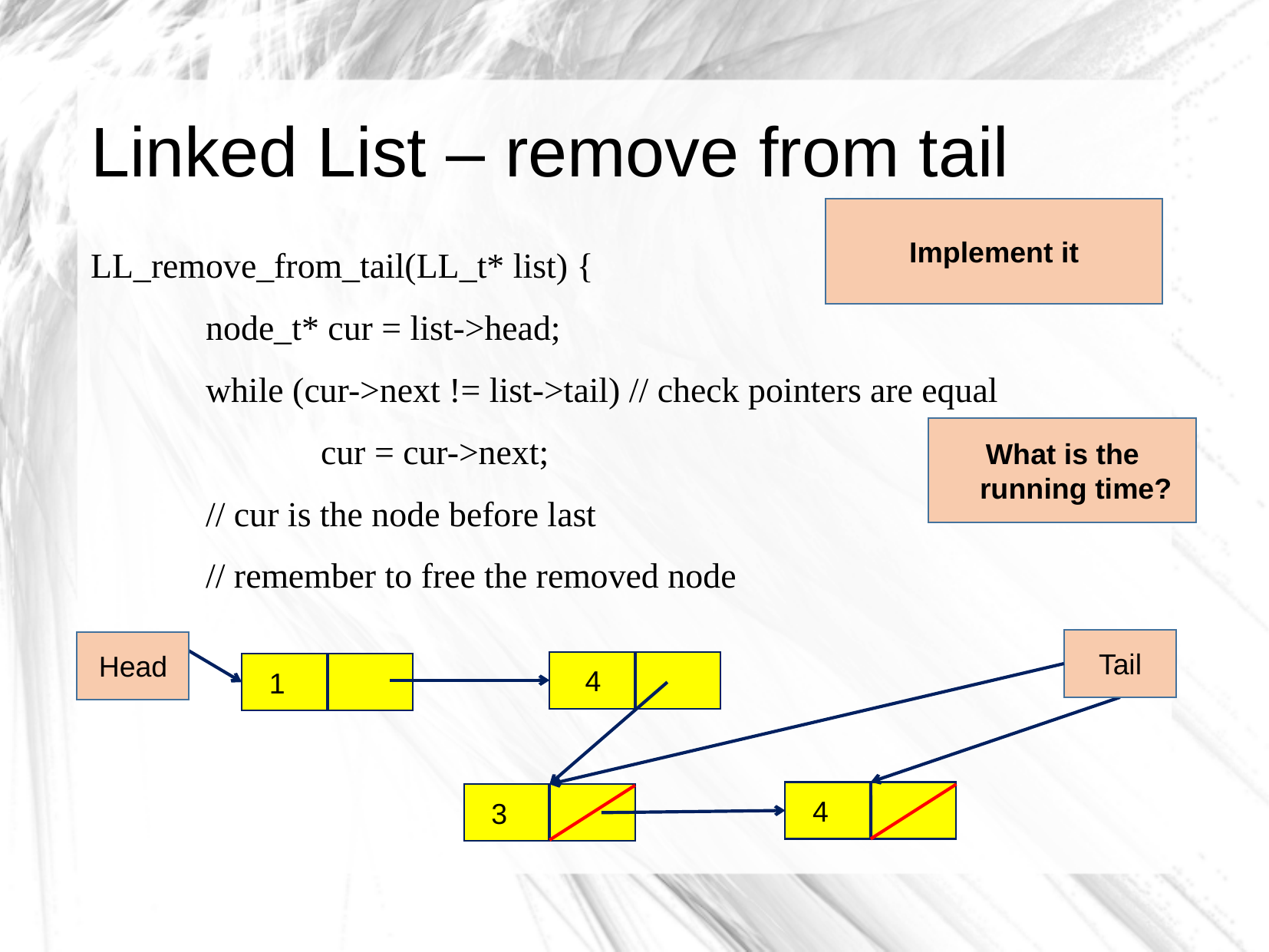

# Linked List – remove from tail
Implement it
LL_remove_from_tail(LL_t* list) {
	node_t* cur = list->head;
	while (cur->next != list->tail) // check pointers are equal
		cur = cur->next;
	// cur is the node before last
	// remember to free the removed node

What is the running time?
Tail
Head
   4
  1
  4
  3